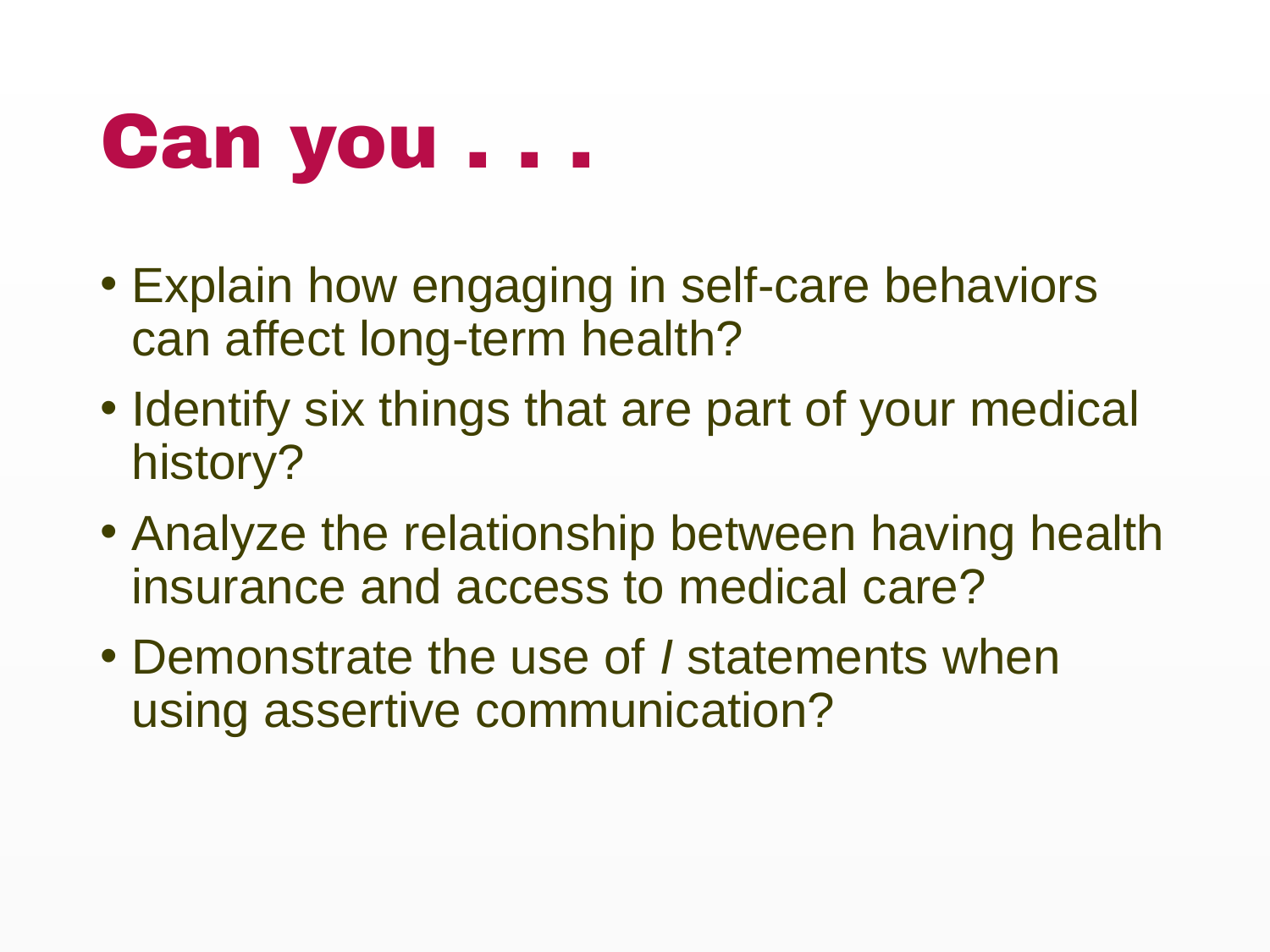

# Can you . . .
Explain how engaging in self-care behaviors can affect long-term health?
Identify six things that are part of your medical history?
Analyze the relationship between having health insurance and access to medical care?
Demonstrate the use of I statements when using assertive communication?